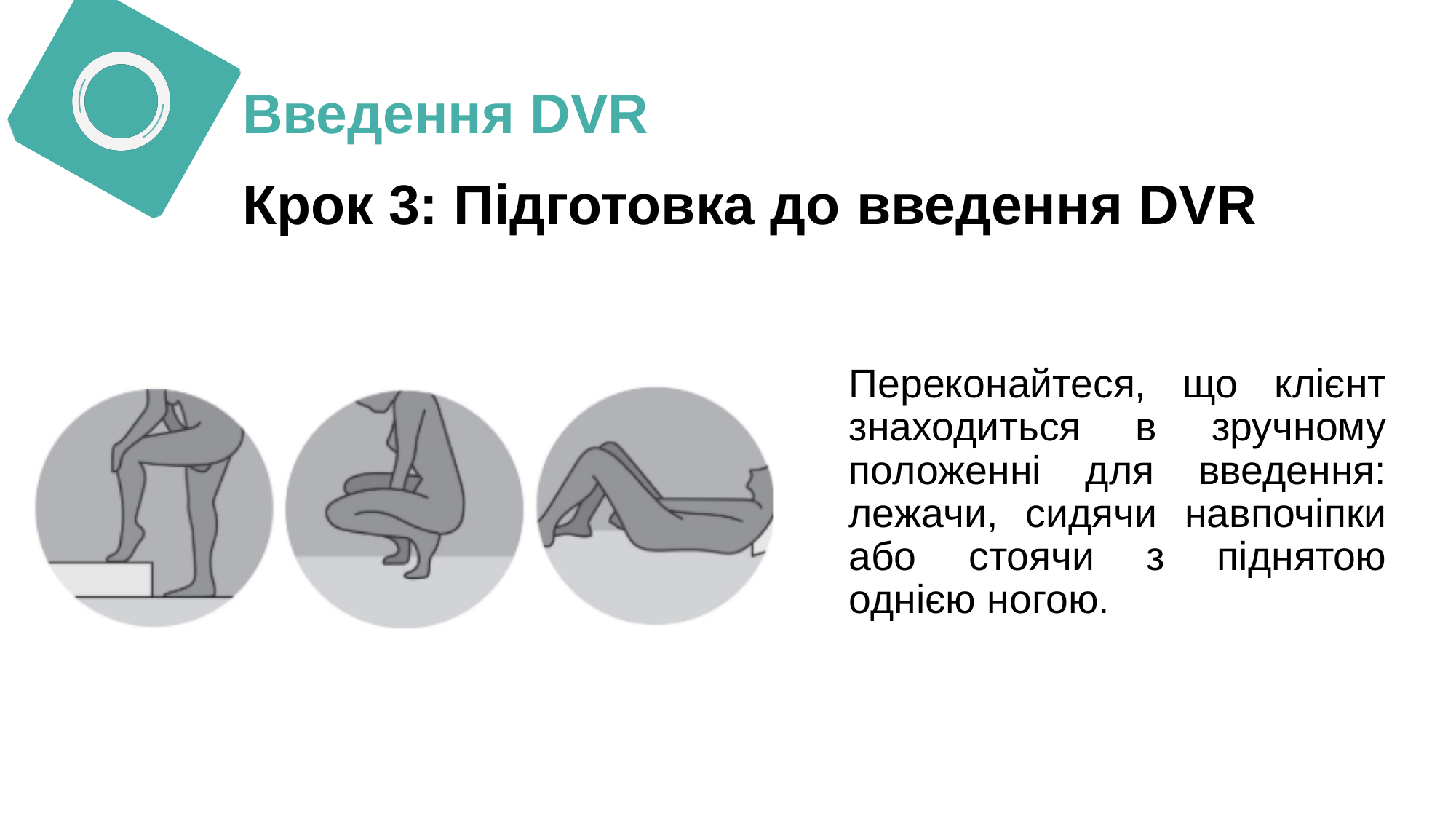

Введення DVR
Крок 3: Підготовка до введення DVR

Переконайтеся, що клієнт знаходиться в зручному положенні для введення: лежачи, сидячи навпочіпки або стоячи з піднятою однією ногою.